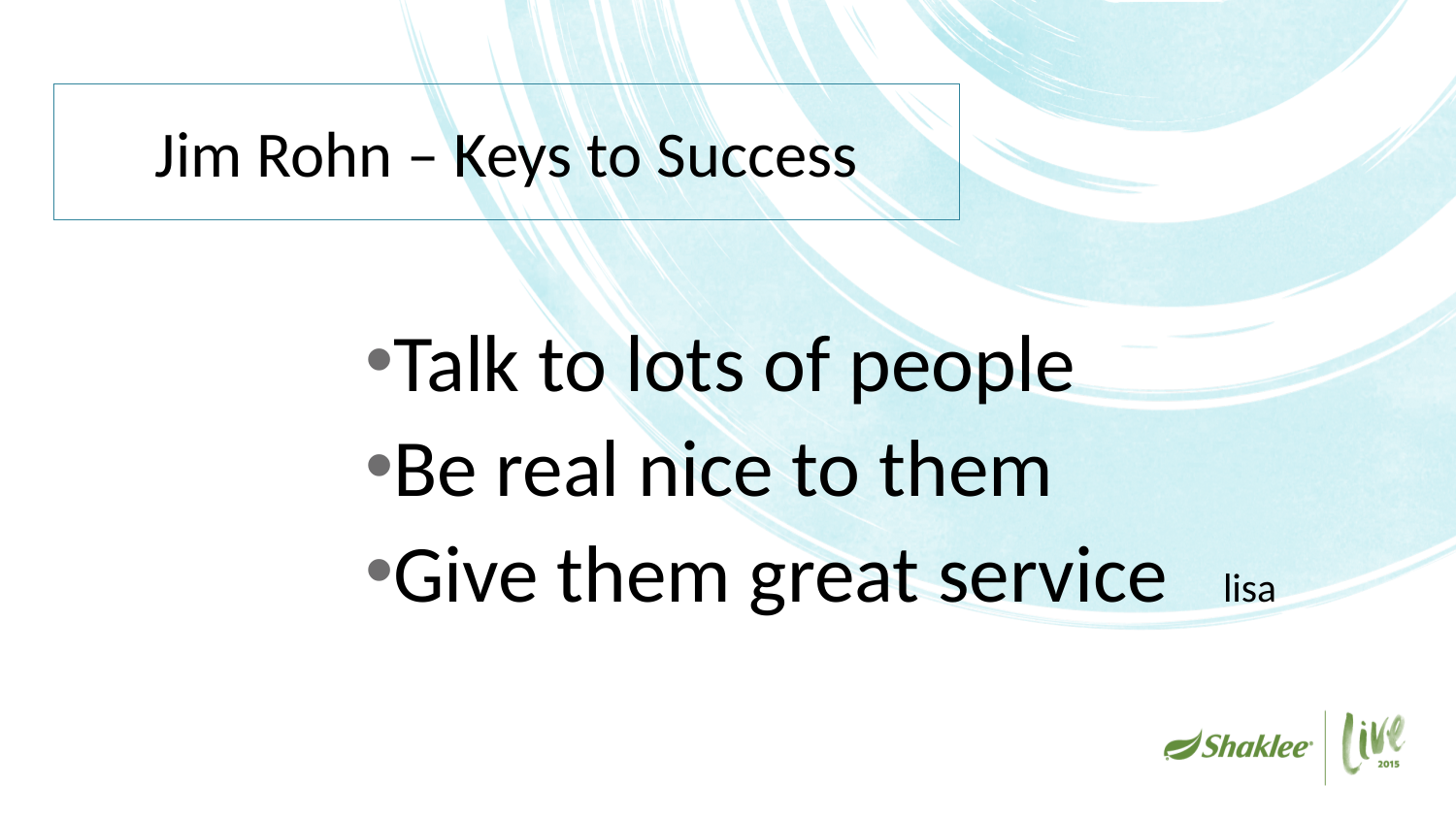

# Jim Rohn – Keys to Success
Talk to lots of people
Be real nice to them
Give them great service   lisa